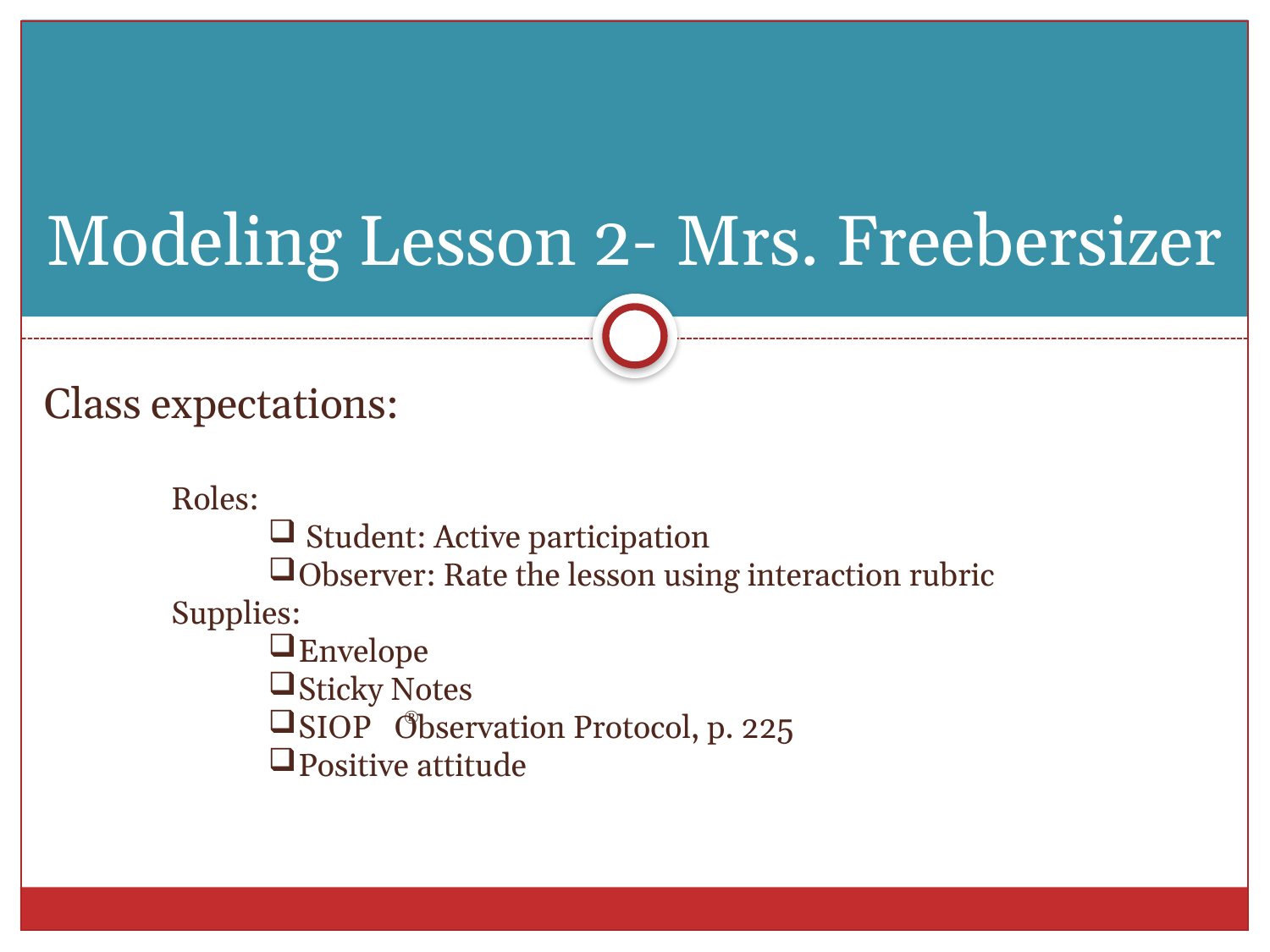

# Modeling Lesson 2- Mrs. Freebersizer
Class expectations:

	Roles:
 Student: Active participation
Observer: Rate the lesson using interaction rubric
	Supplies:
Envelope
Sticky Notes
SIOP   Observation Protocol, p. 225
Positive attitude

®